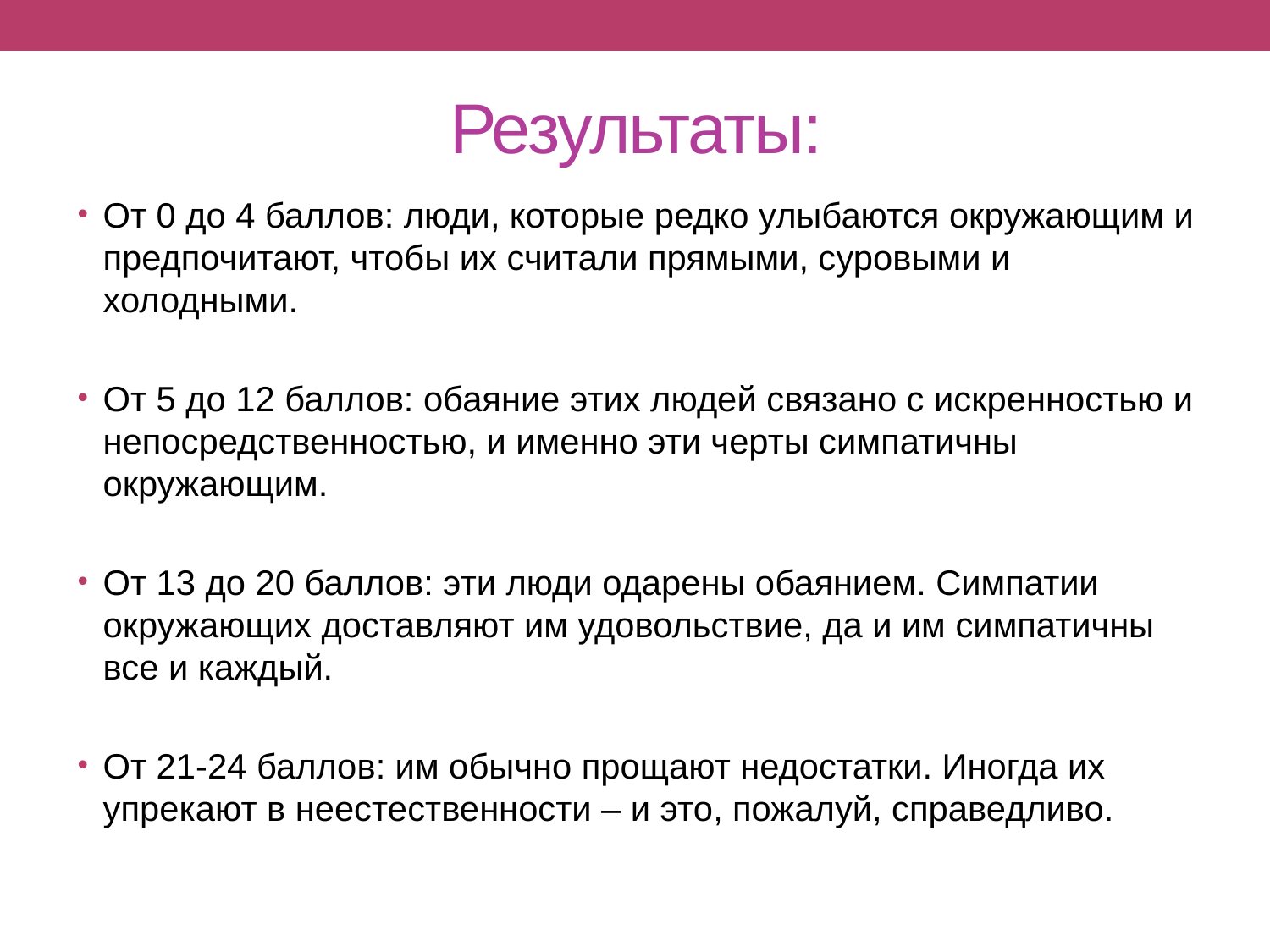

# Результаты:
От 0 до 4 баллов: люди, которые редко улыбаются окружающим и предпочитают, чтобы их считали прямыми, суровыми и холодными.

От 5 до 12 баллов: обаяние этих людей связано с искренностью и непосредственностью, и именно эти черты симпатичны окружающим.

От 13 до 20 баллов: эти люди одарены обаянием. Симпатии окружающих доставляют им удовольствие, да и им симпатичны все и каждый.

От 21-24 баллов: им обычно прощают недостатки. Иногда их упрекают в неестественности – и это, пожалуй, справедливо.